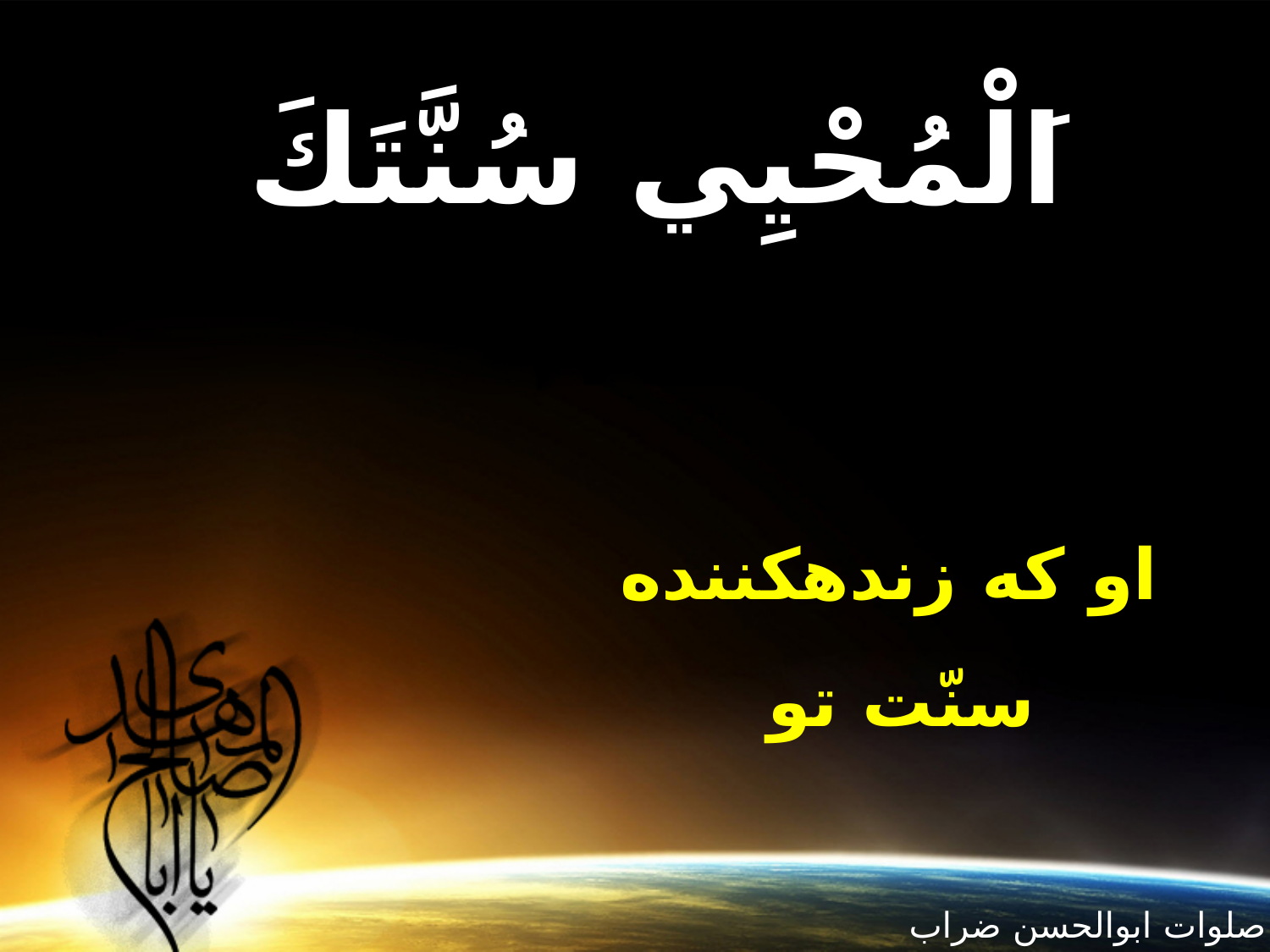

اَلْمُحْيِي سُنَّتَكَ
او كه زنده‏كننده سنّت تو